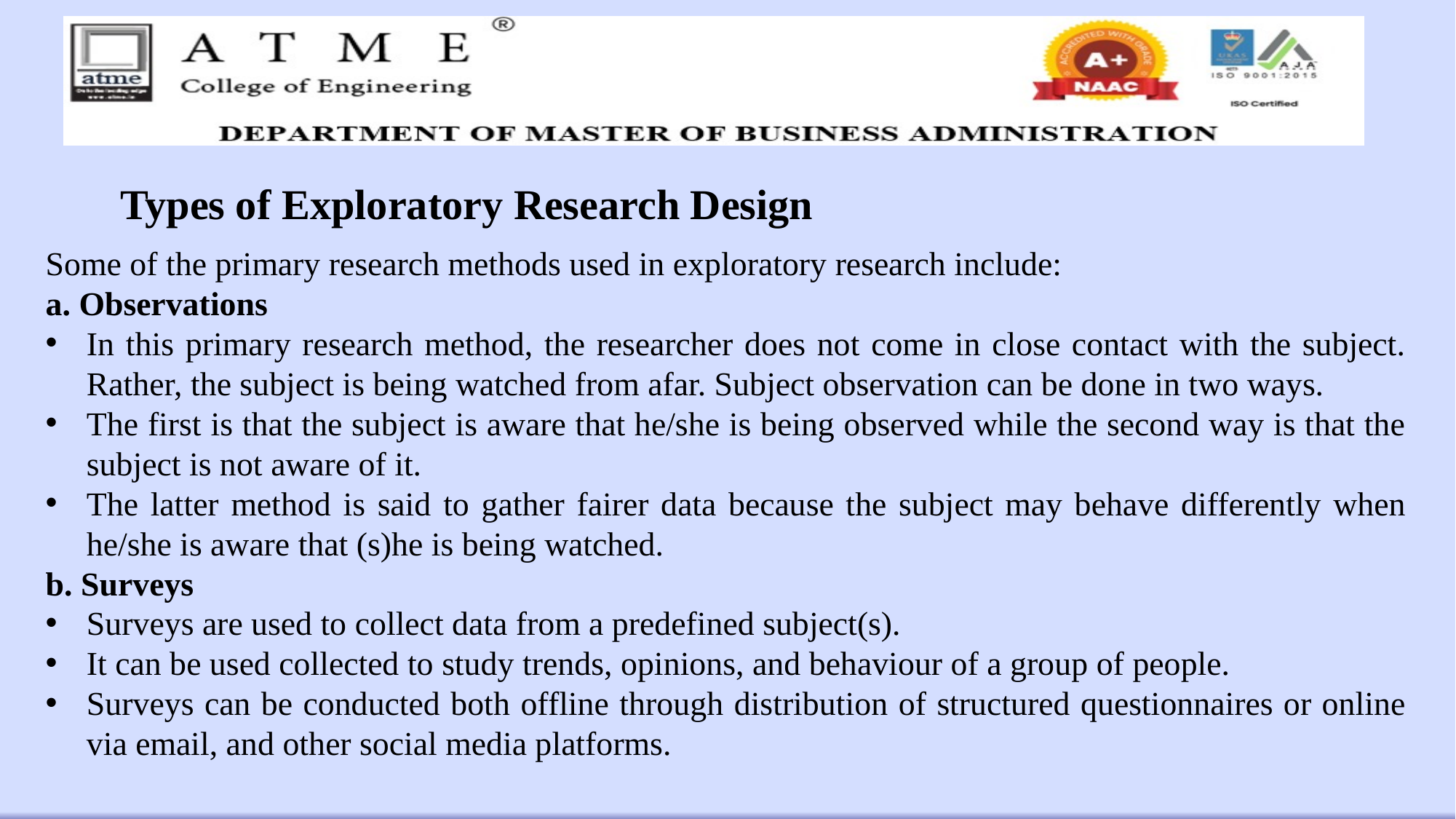

# Types of Exploratory Research Design
Some of the primary research methods used in exploratory research include:
a. Observations
In this primary research method, the researcher does not come in close contact with the subject. Rather, the subject is being watched from afar. Subject observation can be done in two ways.
The first is that the subject is aware that he/she is being observed while the second way is that the subject is not aware of it.
The latter method is said to gather fairer data because the subject may behave differently when he/she is aware that (s)he is being watched.
b. Surveys
Surveys are used to collect data from a predefined subject(s).
It can be used collected to study trends, opinions, and behaviour of a group of people.
Surveys can be conducted both offline through distribution of structured questionnaires or online via email, and other social media platforms.